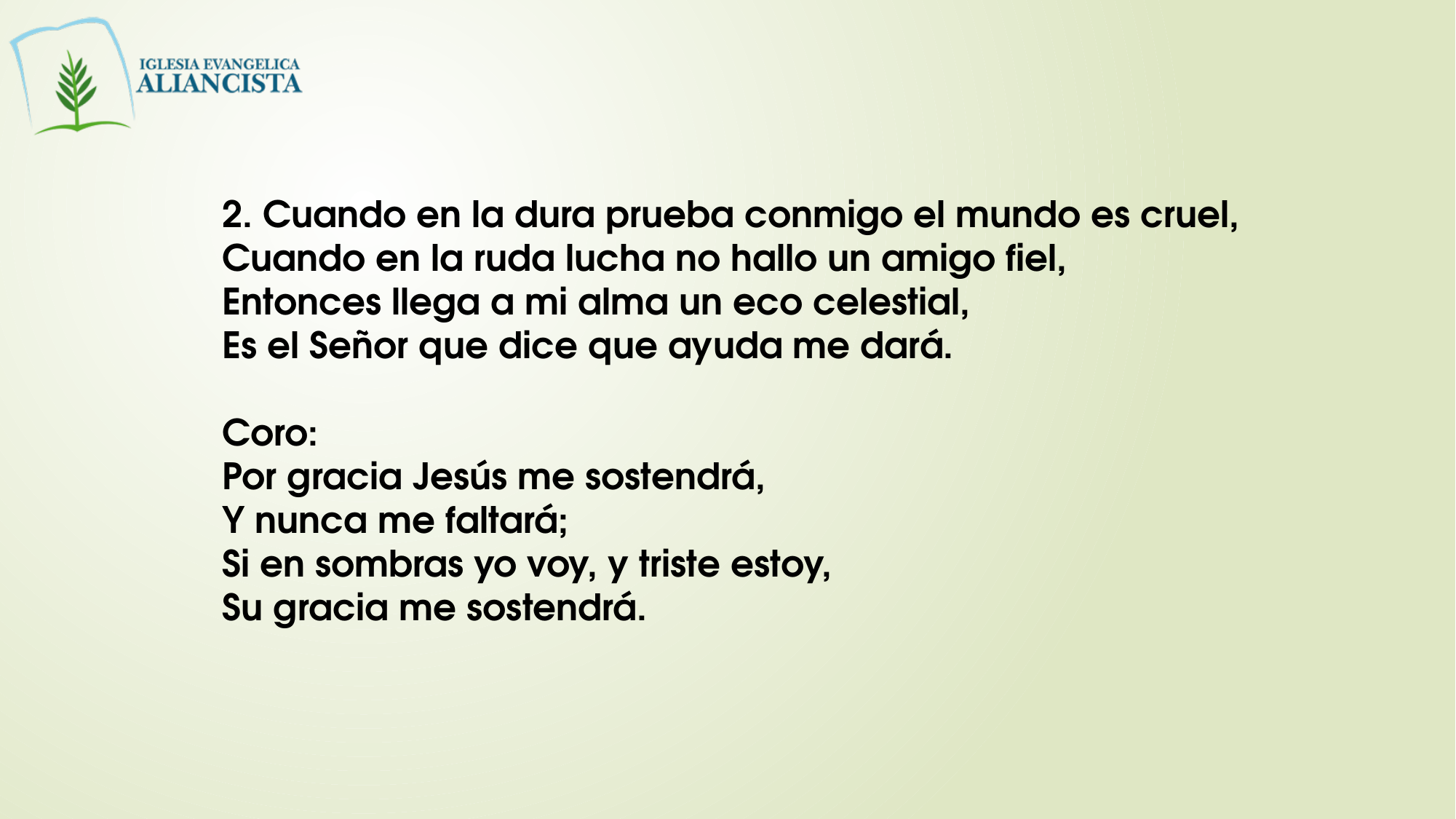

2. Cuando en la dura prueba conmigo el mundo es cruel,
Cuando en la ruda lucha no hallo un amigo fiel,
Entonces llega a mi alma un eco celestial,
Es el Señor que dice que ayuda me dará.

Coro:
Por gracia Jesús me sostendrá,
Y nunca me faltará;
Si en sombras yo voy, y triste estoy,
Su gracia me sostendrá.